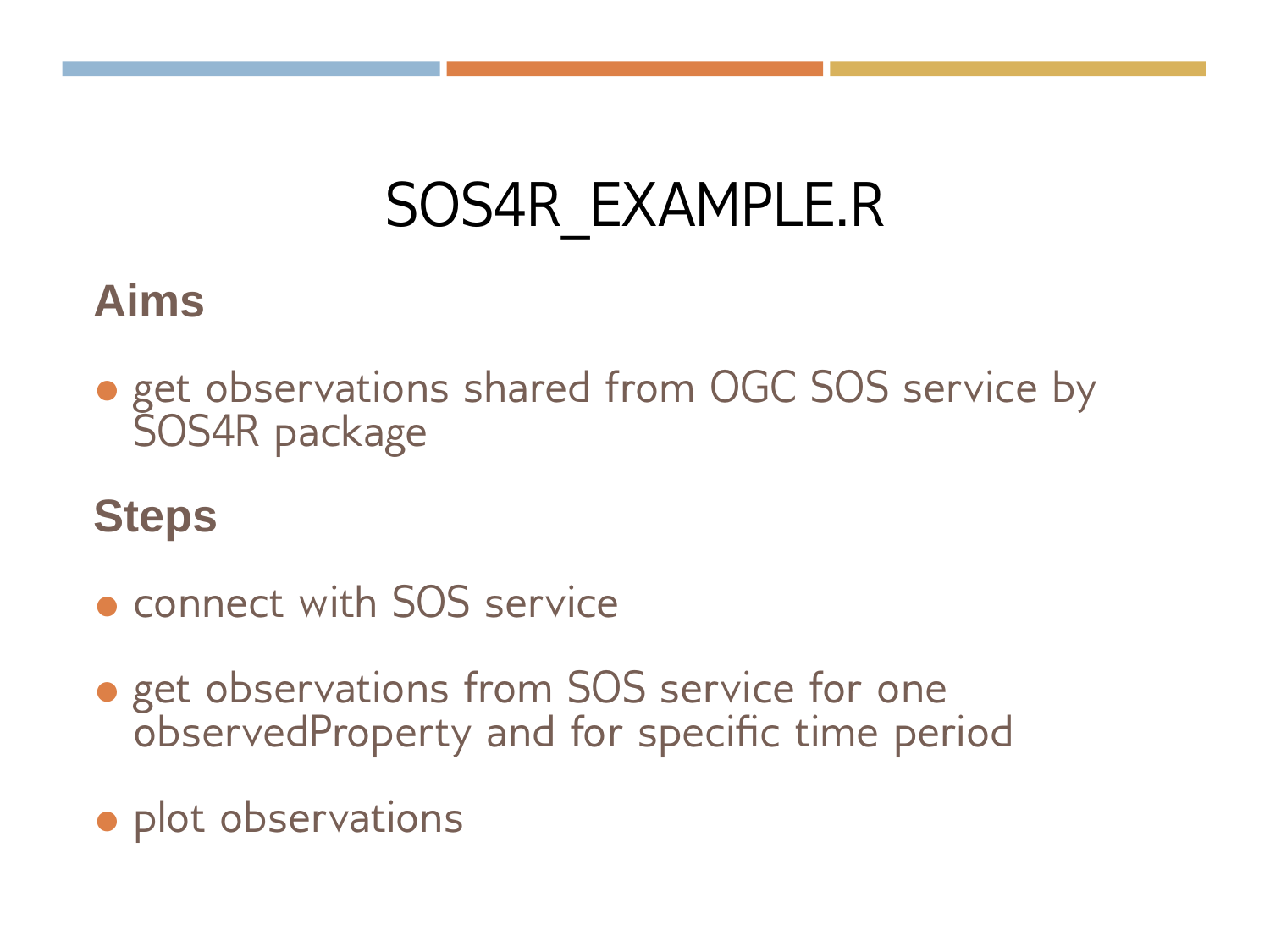

# SOS4R_EXAMPLE.R
Aims
get observations shared from OGC SOS service by SOS4R package
Steps
connect with SOS service
get observations from SOS service for one observedProperty and for specific time period
plot observations